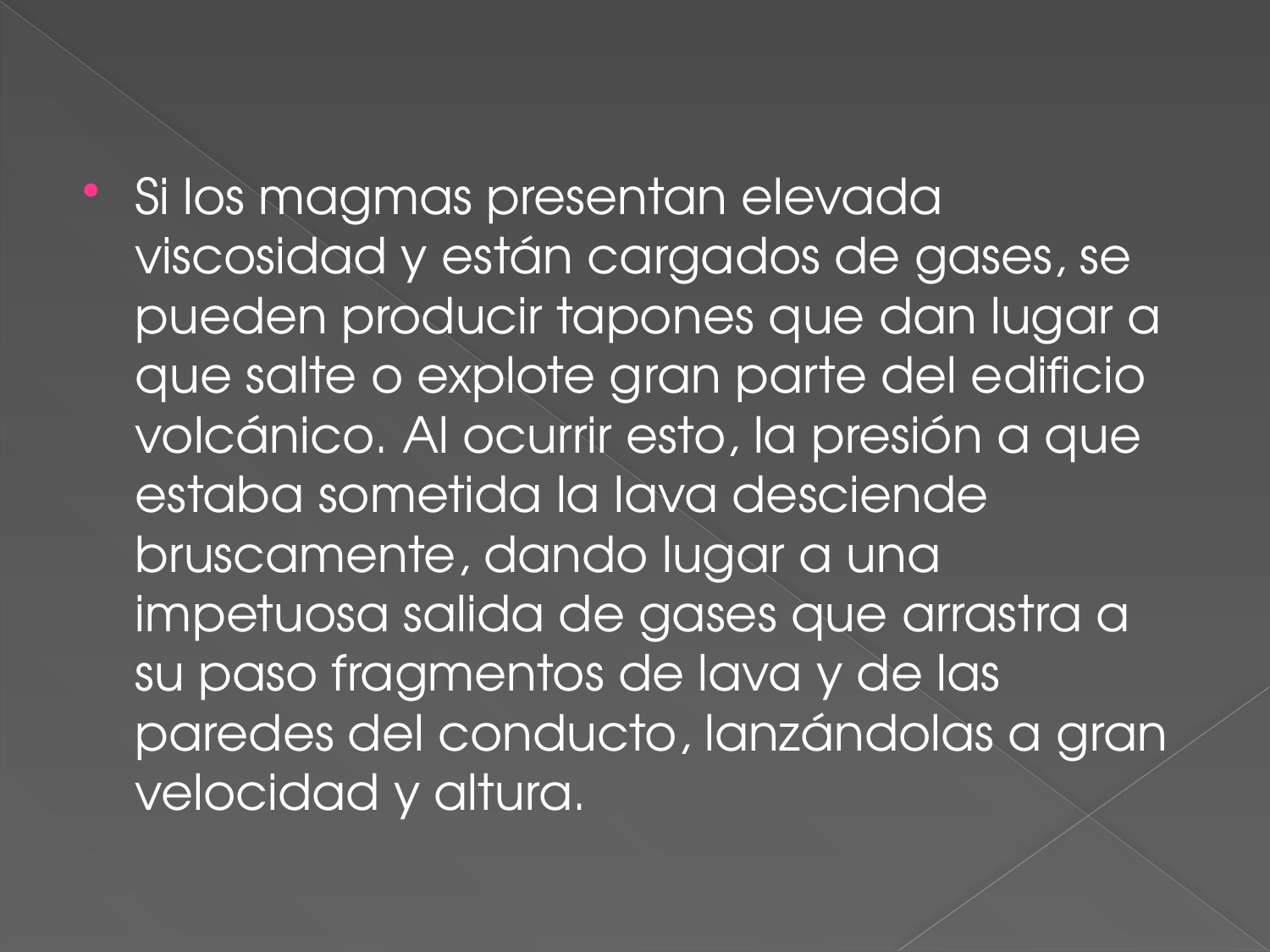

#
Si los magmas presentan elevada viscosidad y están cargados de gases, se pueden producir tapones que dan lugar a que salte o explote gran parte del edificio volcánico. Al ocurrir esto, la presión a que estaba sometida la lava desciende bruscamente, dando lugar a una impetuosa salida de gases que arrastra a su paso fragmentos de lava y de las paredes del conducto, lanzándolas a gran velocidad y altura.